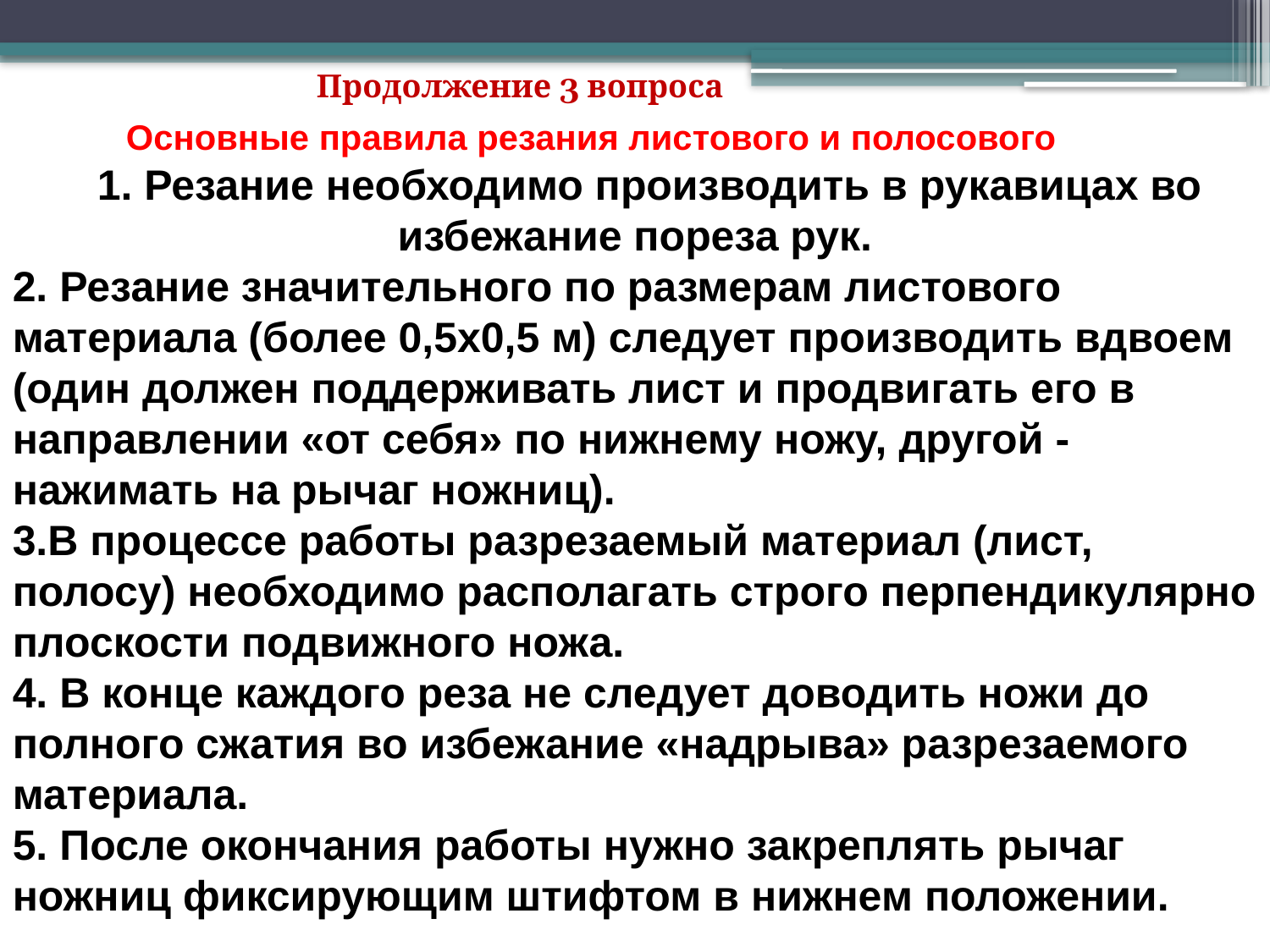

Продолжение 3 вопроса
#
Основные правила резания листового и полосового
   1. Резание необходимо производить в рукавицах во избежание пореза рук.
2. Резание значительного по размерам листового материала (более 0,5x0,5 м) следует производить вдвоем (один должен поддерживать лист и продвигать его в направлении «от себя» по нижнему ножу, другой - нажимать на рычаг ножниц).
3.В процессе работы разрезаемый материал (лист, полосу) необходимо располагать строго перпендикулярно плоскости подвижного ножа.
4. В конце каждого реза не следует доводить ножи до полного сжатия во избежание «надрыва» разрезаемого материала.
5. После окончания работы нужно закреплять рычаг ножниц фиксирующим штифтом в нижнем положении.